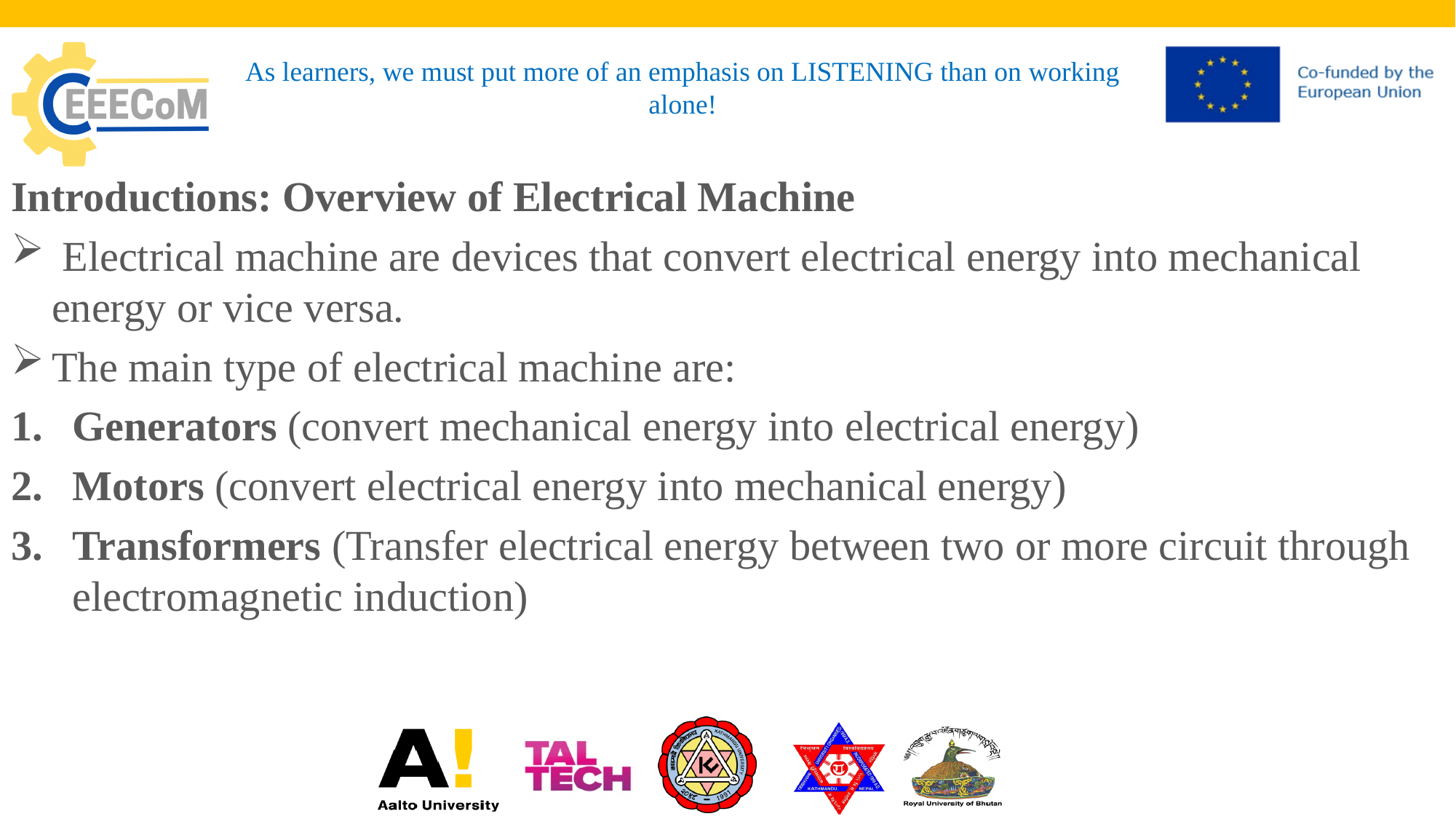

# As learners, we must put more of an emphasis on LISTENING than on working alone!
Introductions: Overview of Electrical Machine
 Electrical machine are devices that convert electrical energy into mechanical energy or vice versa.
The main type of electrical machine are:
Generators (convert mechanical energy into electrical energy)
Motors (convert electrical energy into mechanical energy)
Transformers (Transfer electrical energy between two or more circuit through electromagnetic induction)